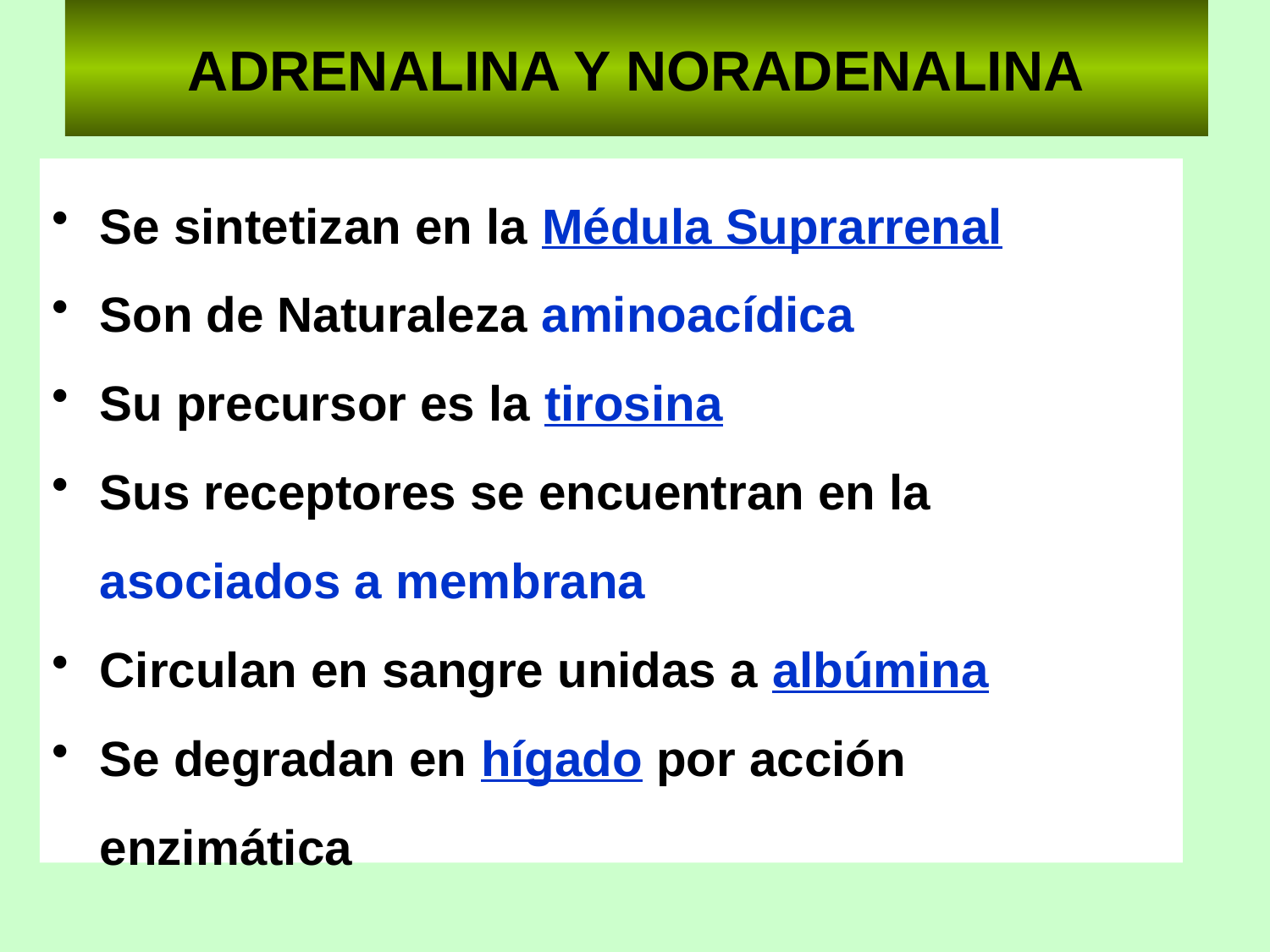

# ADRENALINA Y NORADENALINA
Se sintetizan en la Médula Suprarrenal
Son de Naturaleza aminoacídica
Su precursor es la tirosina
Sus receptores se encuentran en la asociados a membrana
Circulan en sangre unidas a albúmina
Se degradan en hígado por acción enzimática